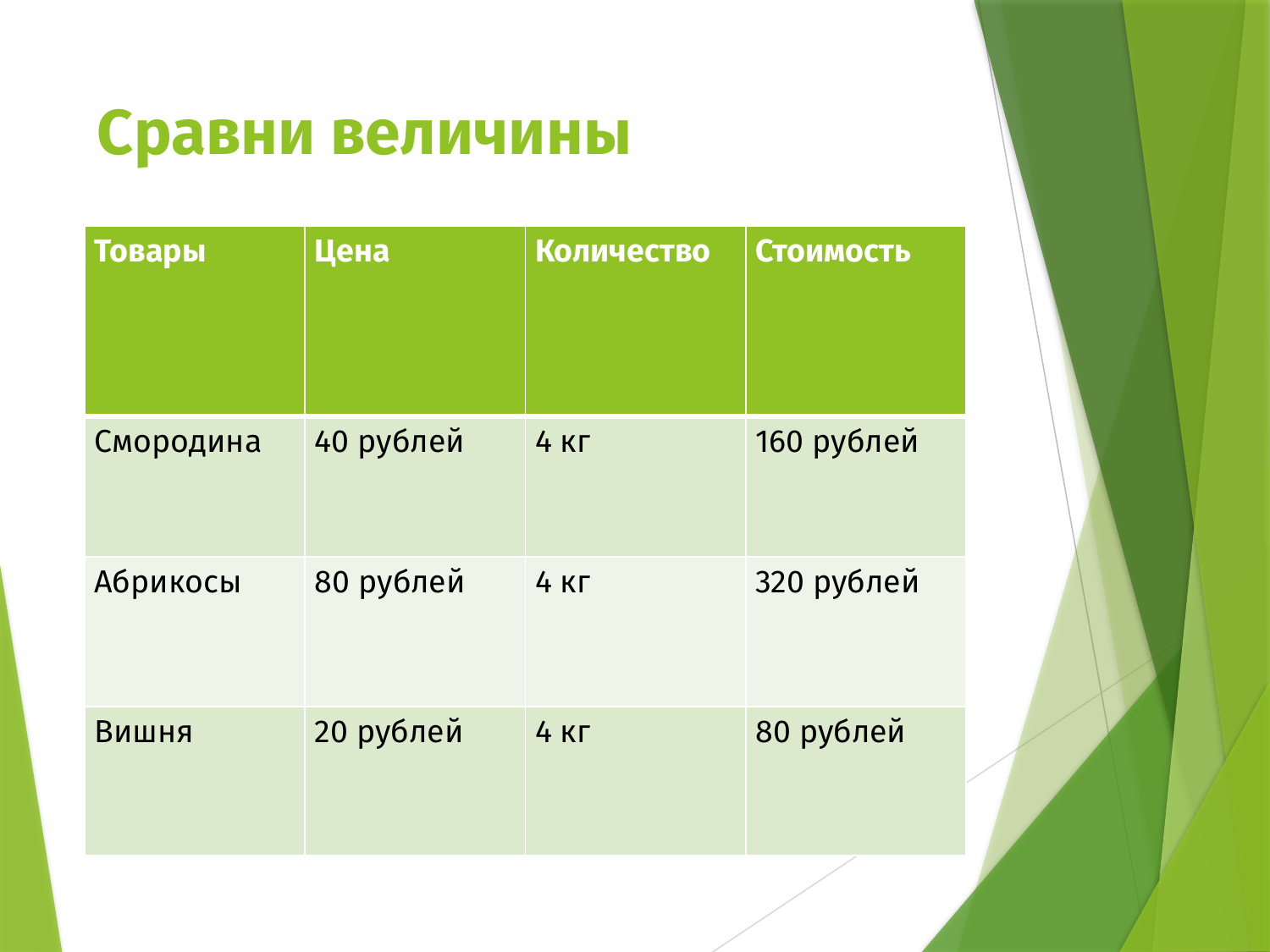

# Сравни величины
| Товары | Цена | Количество | Стоимость |
| --- | --- | --- | --- |
| Смородина | 40 рублей | 4 кг | 160 рублей |
| Абрикосы | 80 рублей | 4 кг | 320 рублей |
| Вишня | 20 рублей | 4 кг | 80 рублей |